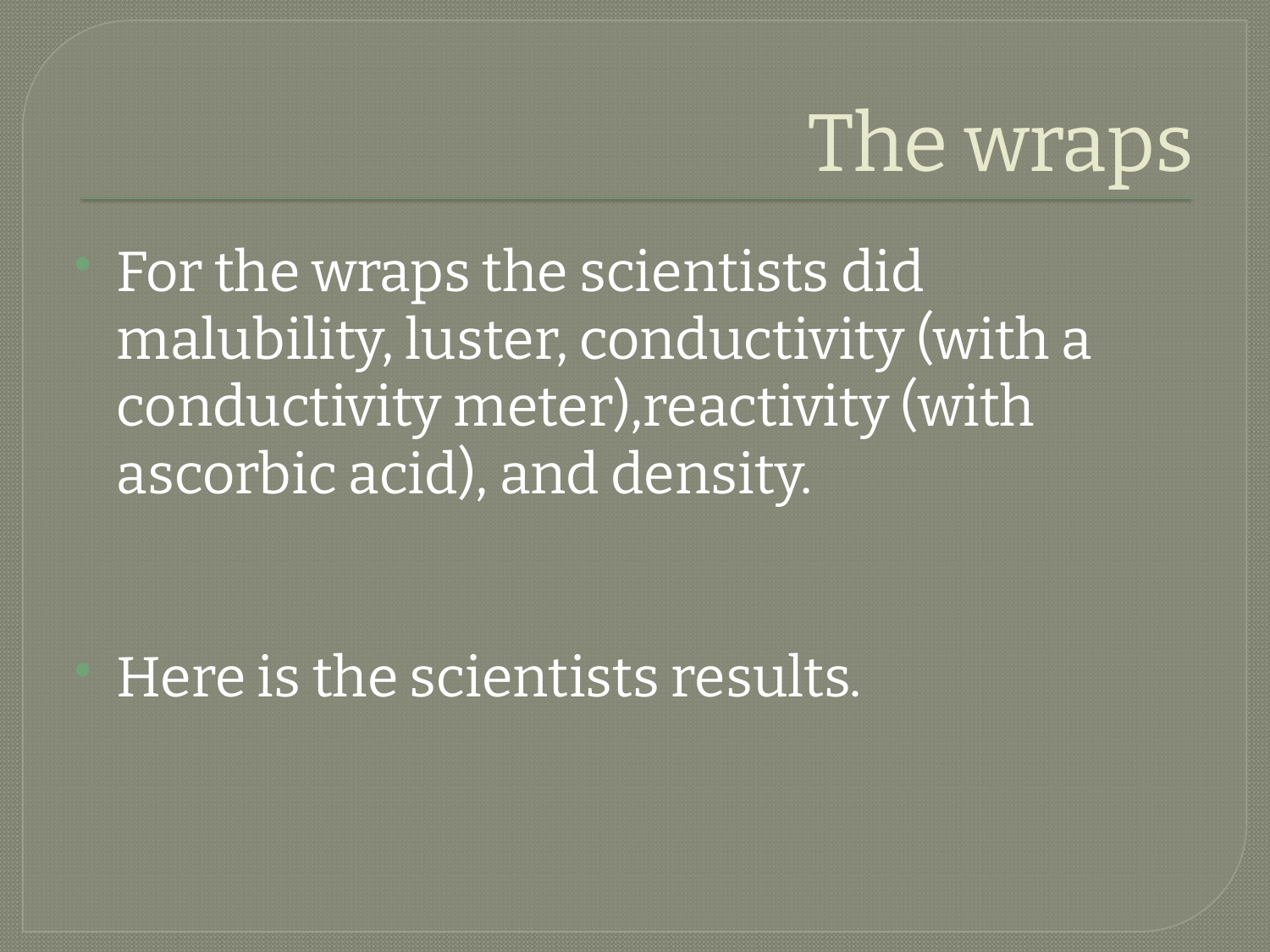

# The wraps
For the wraps the scientists did malubility, luster, conductivity (with a conductivity meter),reactivity (with ascorbic acid), and density.

Here is the scientists results.